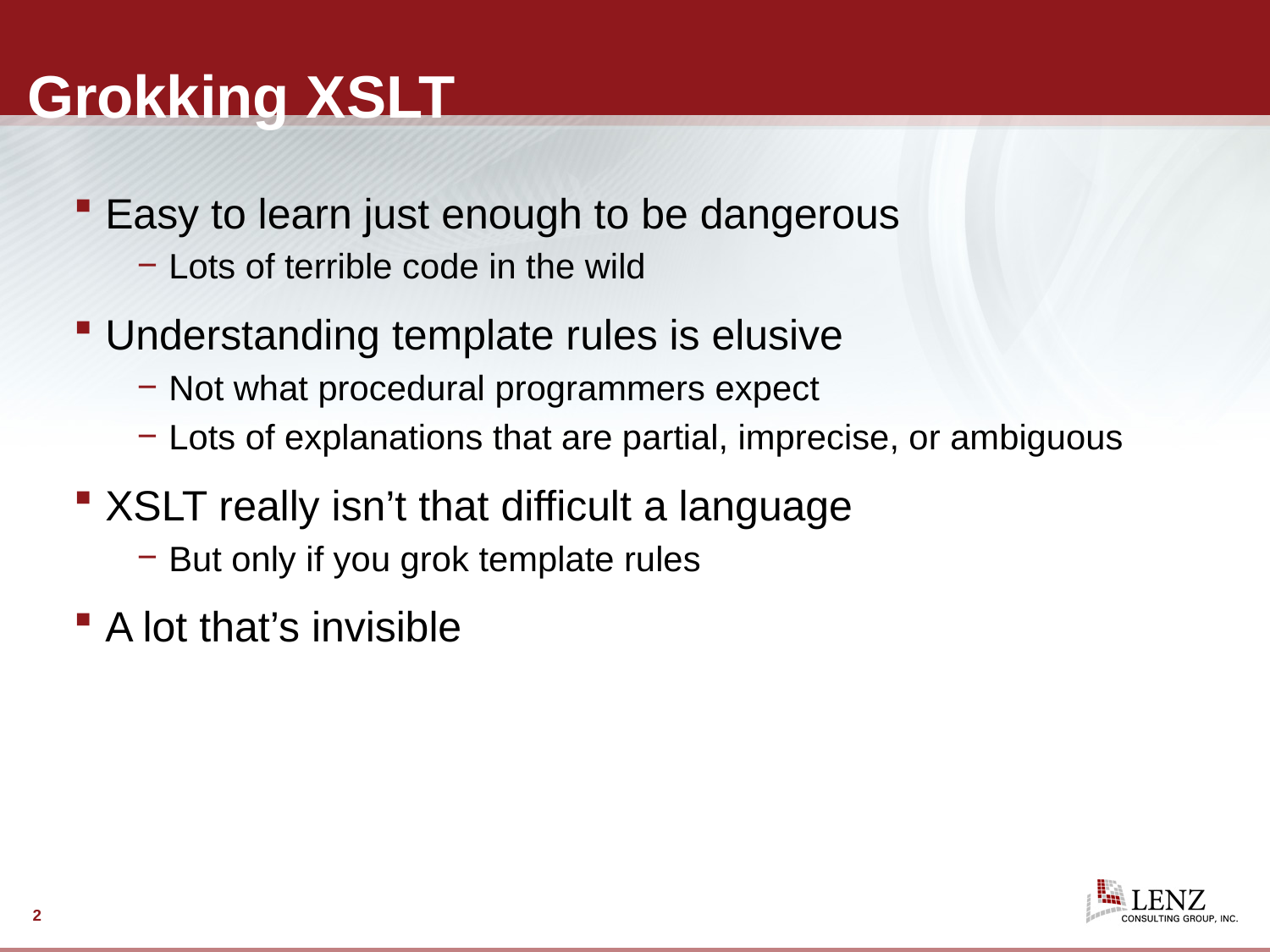

# Grokking XSLT
Easy to learn just enough to be dangerous
Lots of terrible code in the wild
Understanding template rules is elusive
Not what procedural programmers expect
Lots of explanations that are partial, imprecise, or ambiguous
XSLT really isn’t that difficult a language
But only if you grok template rules
A lot that’s invisible
2